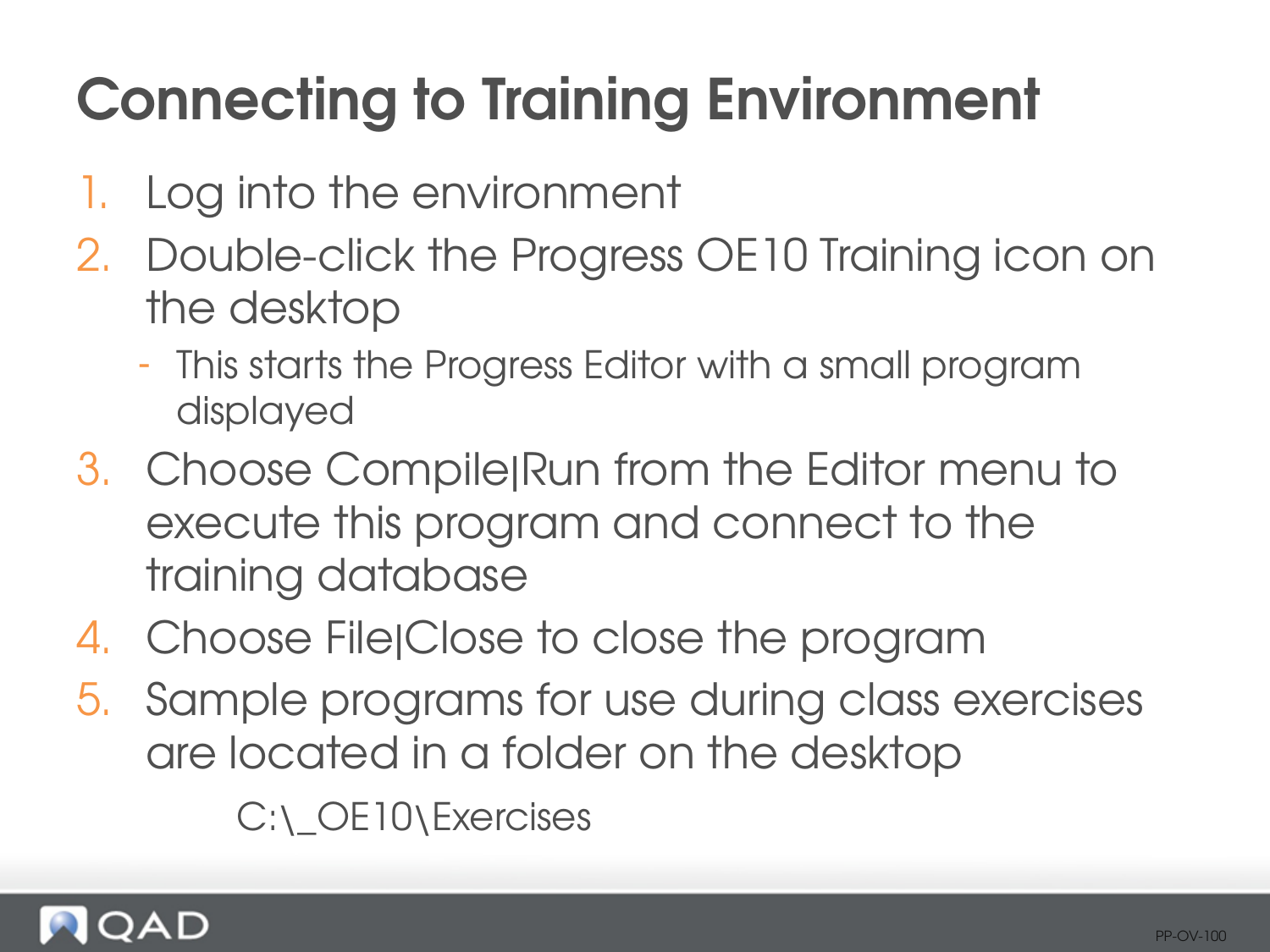

# Connecting to Training Environment
Log into the environment
Double-click the Progress OE10 Training icon on the desktop
This starts the Progress Editor with a small program displayed
Choose Compile|Run from the Editor menu to execute this program and connect to the training database
Choose File|Close to close the program
Sample programs for use during class exercises are located in a folder on the desktop
		C:\_OE10\Exercises

PP-OV-100